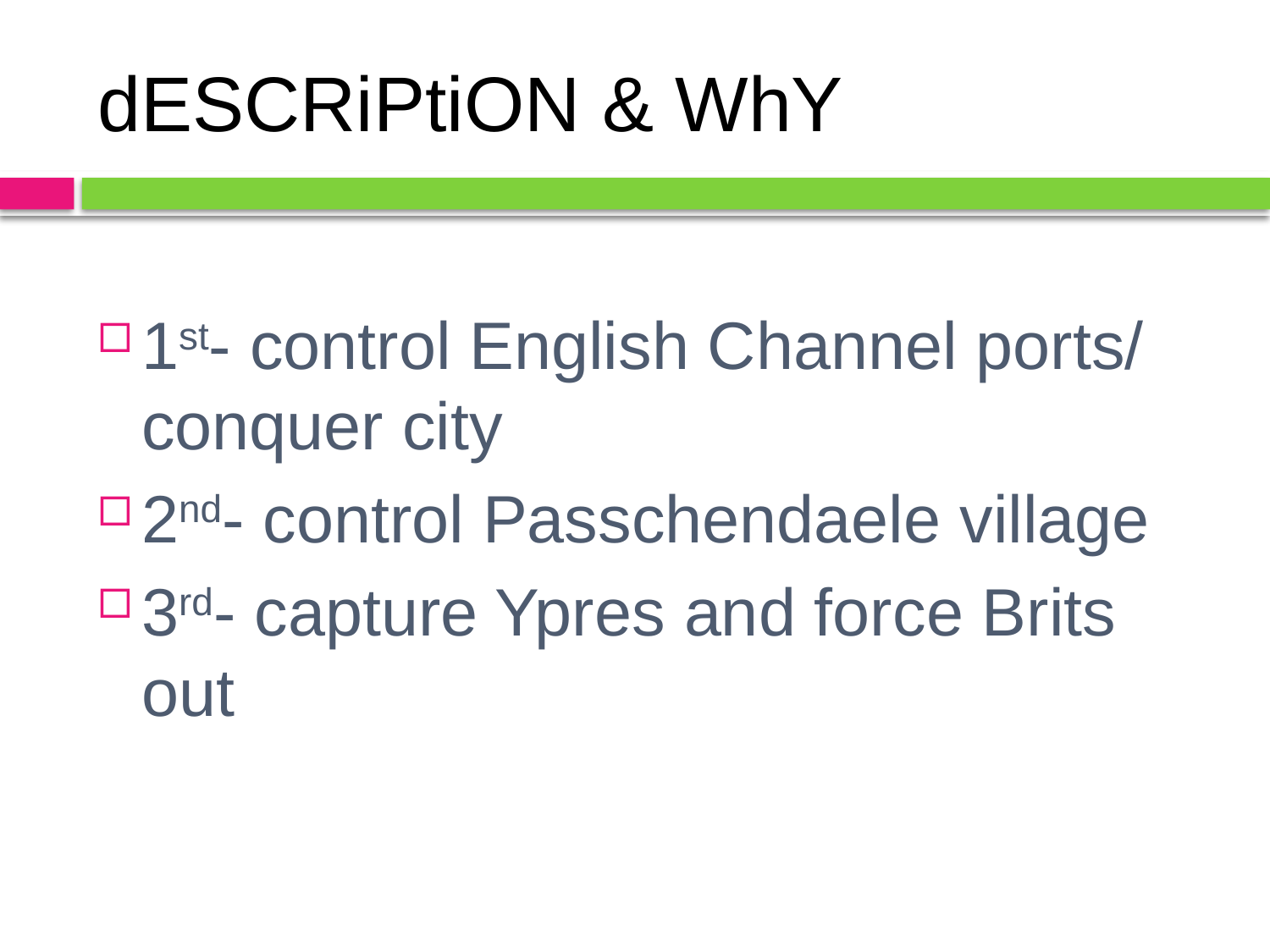

# dESCRiPtiON & WhY
1st- control English Channel ports/ conquer city
2nd- control Passchendaele village
3rd- capture Ypres and force Brits out